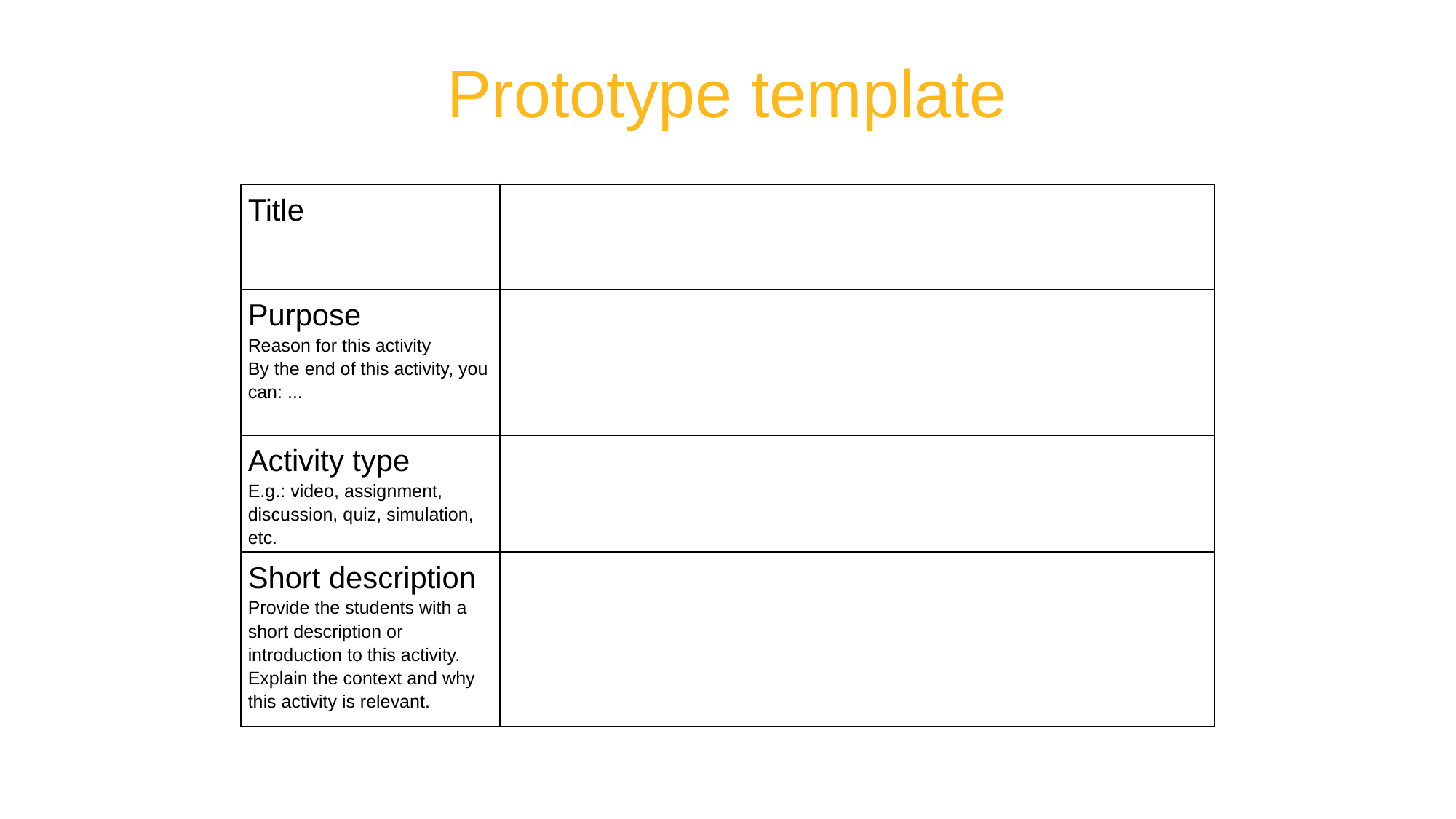

# Prototype template
| Title |  |
| --- | --- |
| Purpose Reason for this activity By the end of this activity, you can: ... |  |
| Activity type E.g.: video, assignment, discussion, quiz, simulation, etc. |  |
| Short description Provide the students with a short description or introduction to this activity. Explain the context and why this activity is relevant. |  |